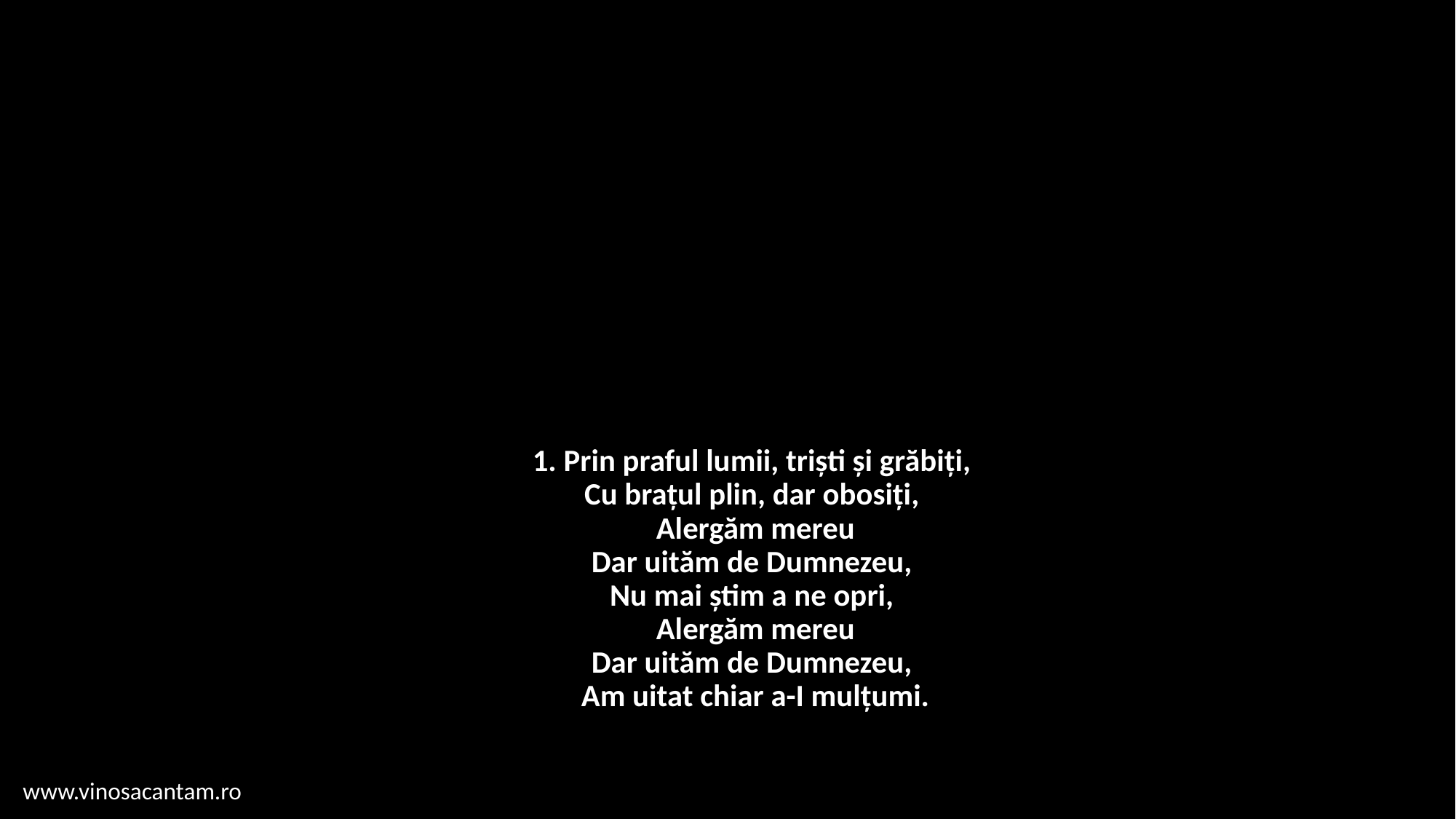

# 1. Prin praful lumii, triști și grăbiți, Cu brațul plin, dar obosiți, Alergăm mereu Dar uităm de Dumnezeu, Nu mai știm a ne opri, Alergăm mereu Dar uităm de Dumnezeu, Am uitat chiar a-I mulțumi.
www.vinosacantam.ro